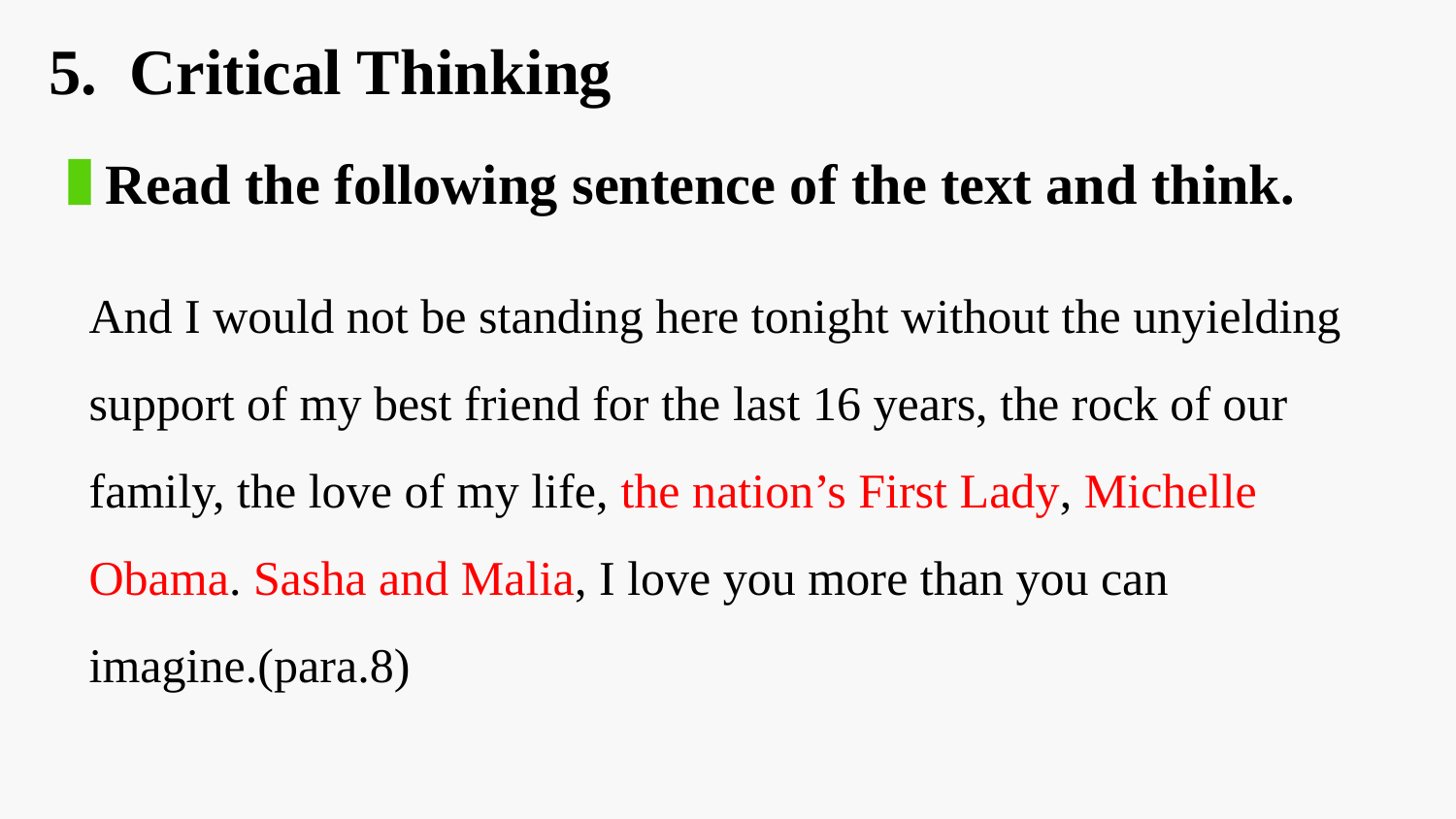

5.  Critical Thinking
 Read the following sentence of the text and think.

And I would not be standing here tonight without the unyielding support of my best friend for the last 16 years, the rock of our family, the love of my life, the nation’s First Lady, Michelle Obama. Sasha and Malia, I love you more than you can imagine.(para.8)